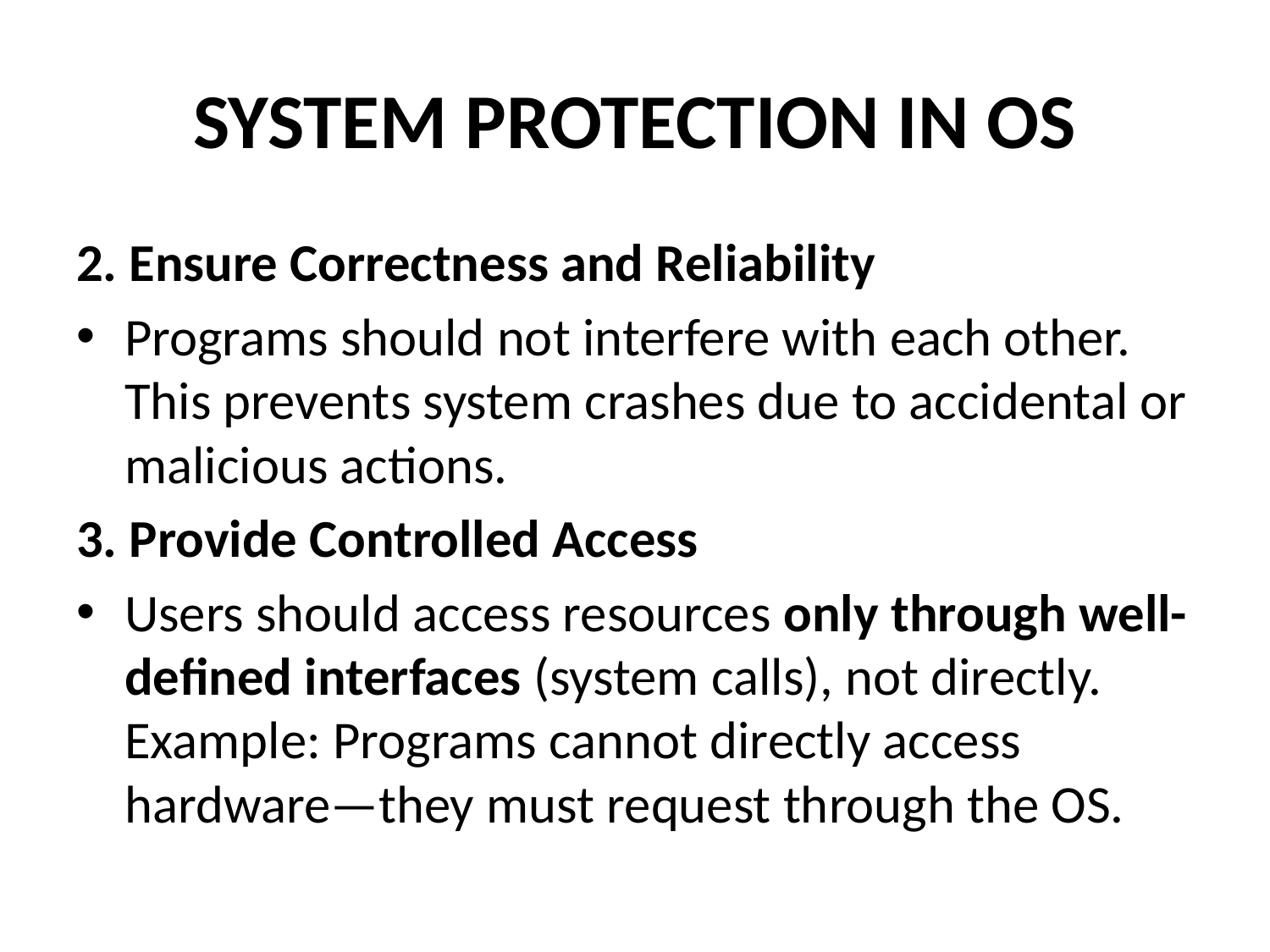

# SYSTEM PROTECTION IN OS
2. Ensure Correctness and Reliability
Programs should not interfere with each other.
This prevents system crashes due to accidental or malicious actions.
3. Provide Controlled Access
Users should access resources only through well-defined interfaces (system calls), not directly.
Example: Programs cannot directly access hardware—they must request through the OS.